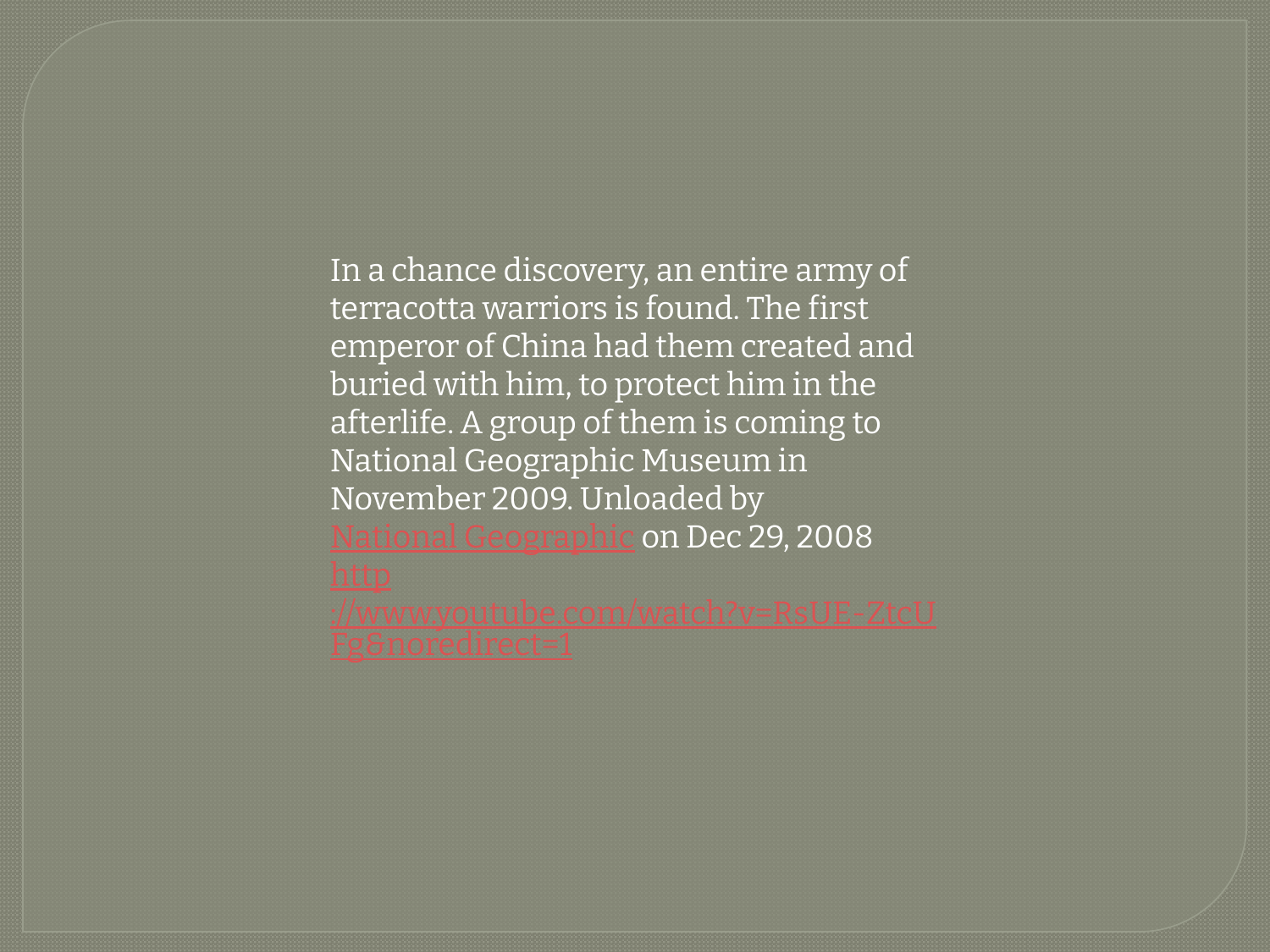

In a chance discovery, an entire army of terracotta warriors is found. The first emperor of China had them created and buried with him, to protect him in the afterlife. A group of them is coming to National Geographic Museum in November 2009. Unloaded by National Geographic on Dec 29, 2008
http://www.youtube.com/watch?v=RsUE-ZtcUFg&noredirect=1